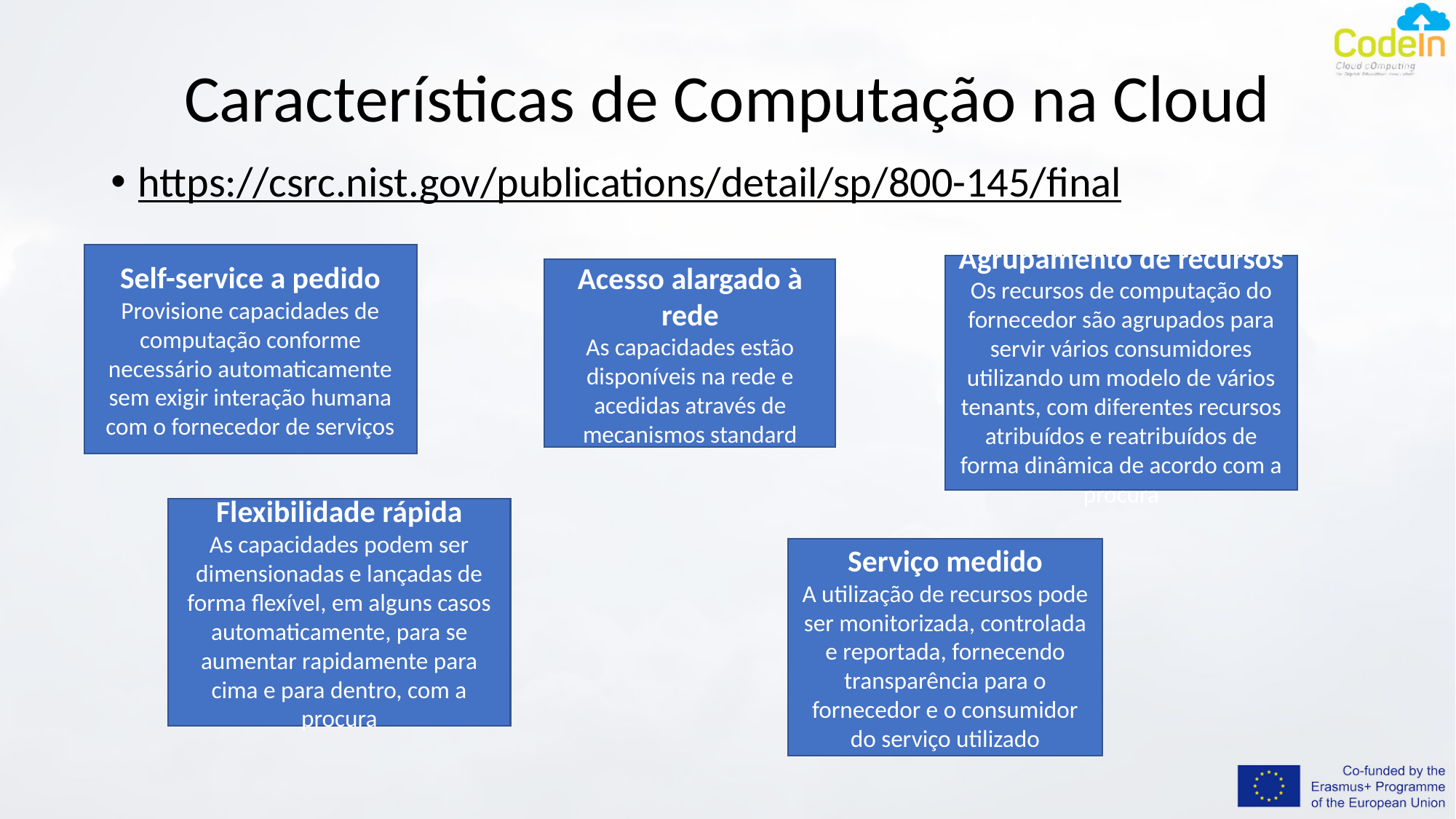

# Características de Computação na Cloud
https://csrc.nist.gov/publications/detail/sp/800-145/final

Self-service a pedido
Provisione capacidades de computação conforme necessário automaticamente sem exigir interação humana com o fornecedor de serviços
Agrupamento de recursos
Os recursos de computação do fornecedor são agrupados para servir vários consumidores utilizando um modelo de vários tenants, com diferentes recursos atribuídos e reatribuídos de forma dinâmica de acordo com a procura
Acesso alargado à rede
As capacidades estão disponíveis na rede e acedidas através de mecanismos standard
Flexibilidade rápida
As capacidades podem ser dimensionadas e lançadas de forma flexível, em alguns casos automaticamente, para se aumentar rapidamente para cima e para dentro, com a procura
Serviço medido
A utilização de recursos pode ser monitorizada, controlada e reportada, fornecendo transparência para o fornecedor e o consumidor do serviço utilizado